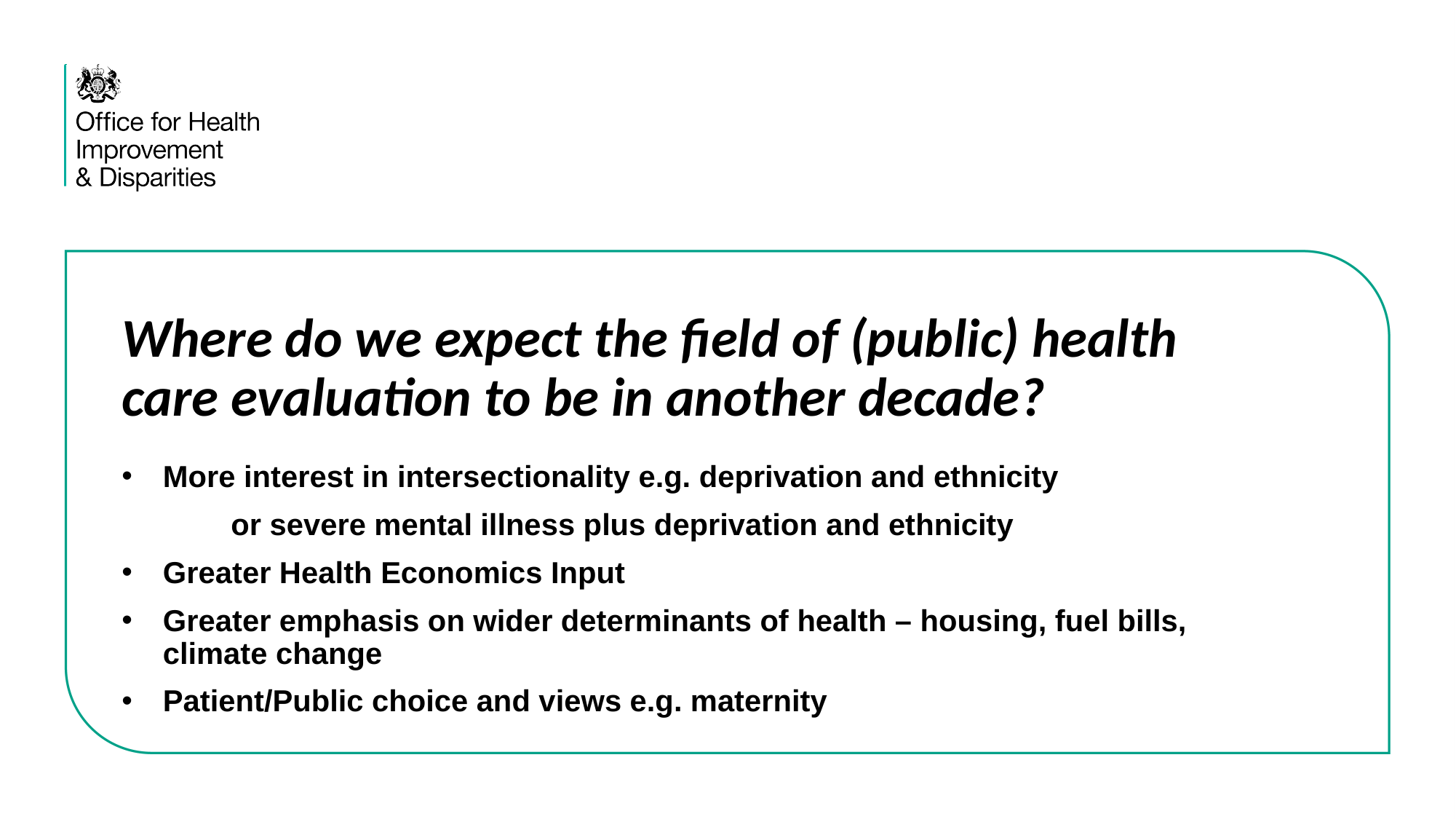

# Where do we expect the field of (public) health care evaluation to be in another decade?
More interest in intersectionality e.g. deprivation and ethnicity
	or severe mental illness plus deprivation and ethnicity
Greater Health Economics Input
Greater emphasis on wider determinants of health – housing, fuel bills, climate change
Patient/Public choice and views e.g. maternity